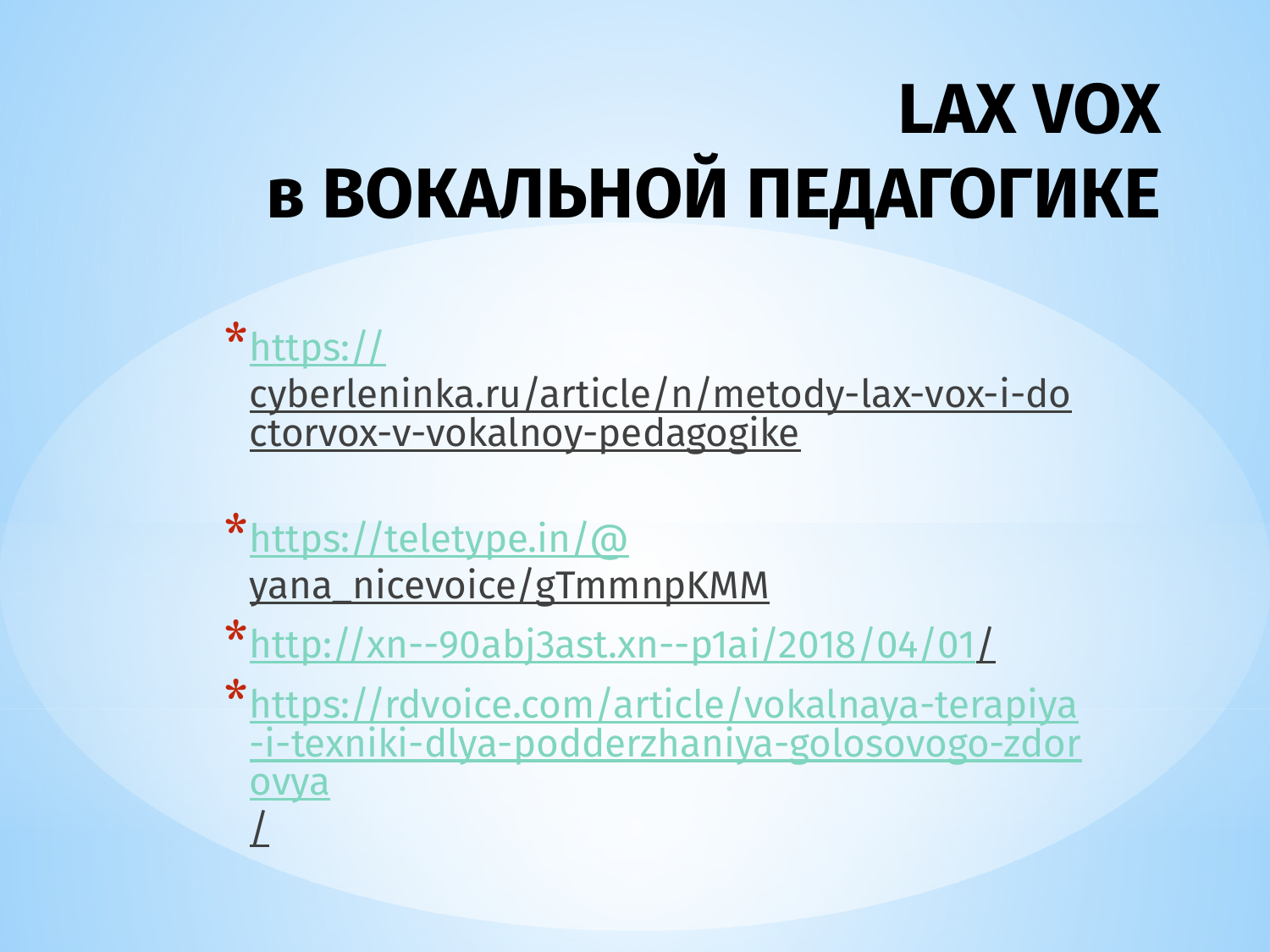

# LAX VOX в ВОКАЛЬНОЙ ПЕДАГОГИКЕ
https://cyberleninka.ru/article/n/metody-lax-vox-i-doctorvox-v-vokalnoy-pedagogike
https://teletype.in/@yana_nicevoice/gTmmnpKMM
http://xn--90abj3ast.xn--p1ai/2018/04/01/
https://rdvoice.com/article/vokalnaya-terapiya-i-texniki-dlya-podderzhaniya-golosovogo-zdorovya/